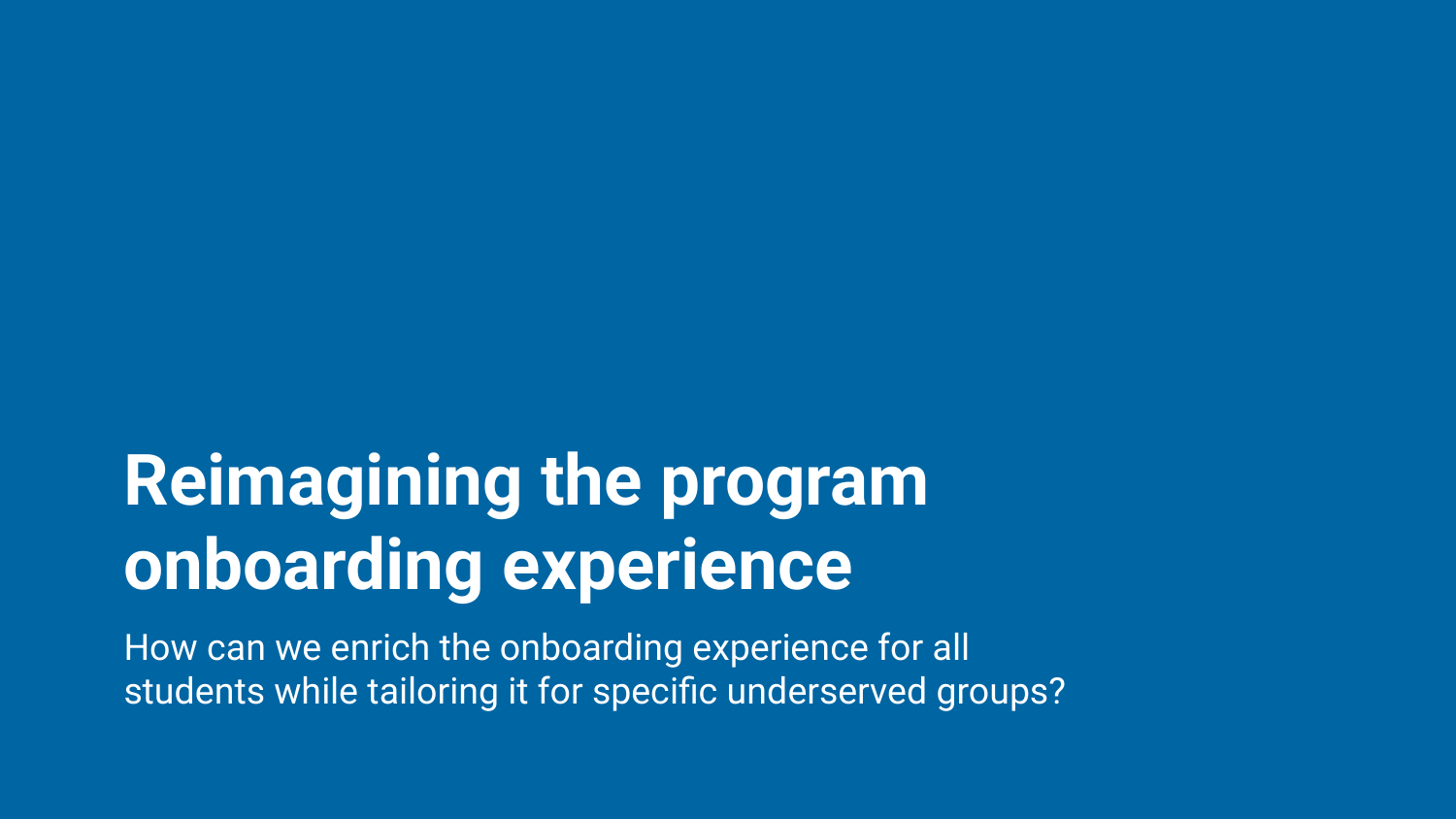

# Reimagining the program onboarding experience
How can we enrich the onboarding experience for all students while tailoring it for specific underserved groups?